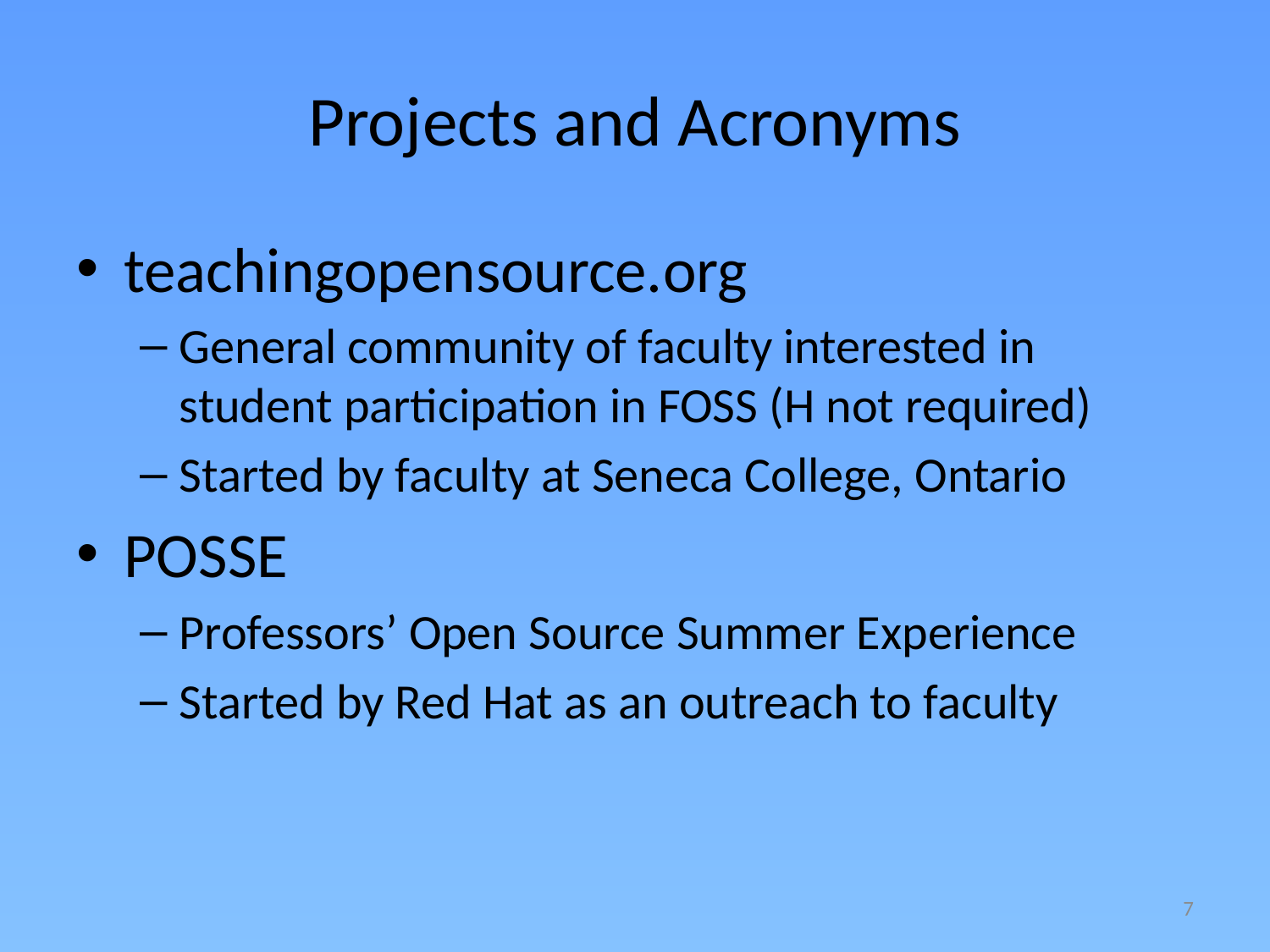

# Projects and Acronyms
teachingopensource.org
General community of faculty interested in student participation in FOSS (H not required)
Started by faculty at Seneca College, Ontario
POSSE
Professors’ Open Source Summer Experience
Started by Red Hat as an outreach to faculty
7